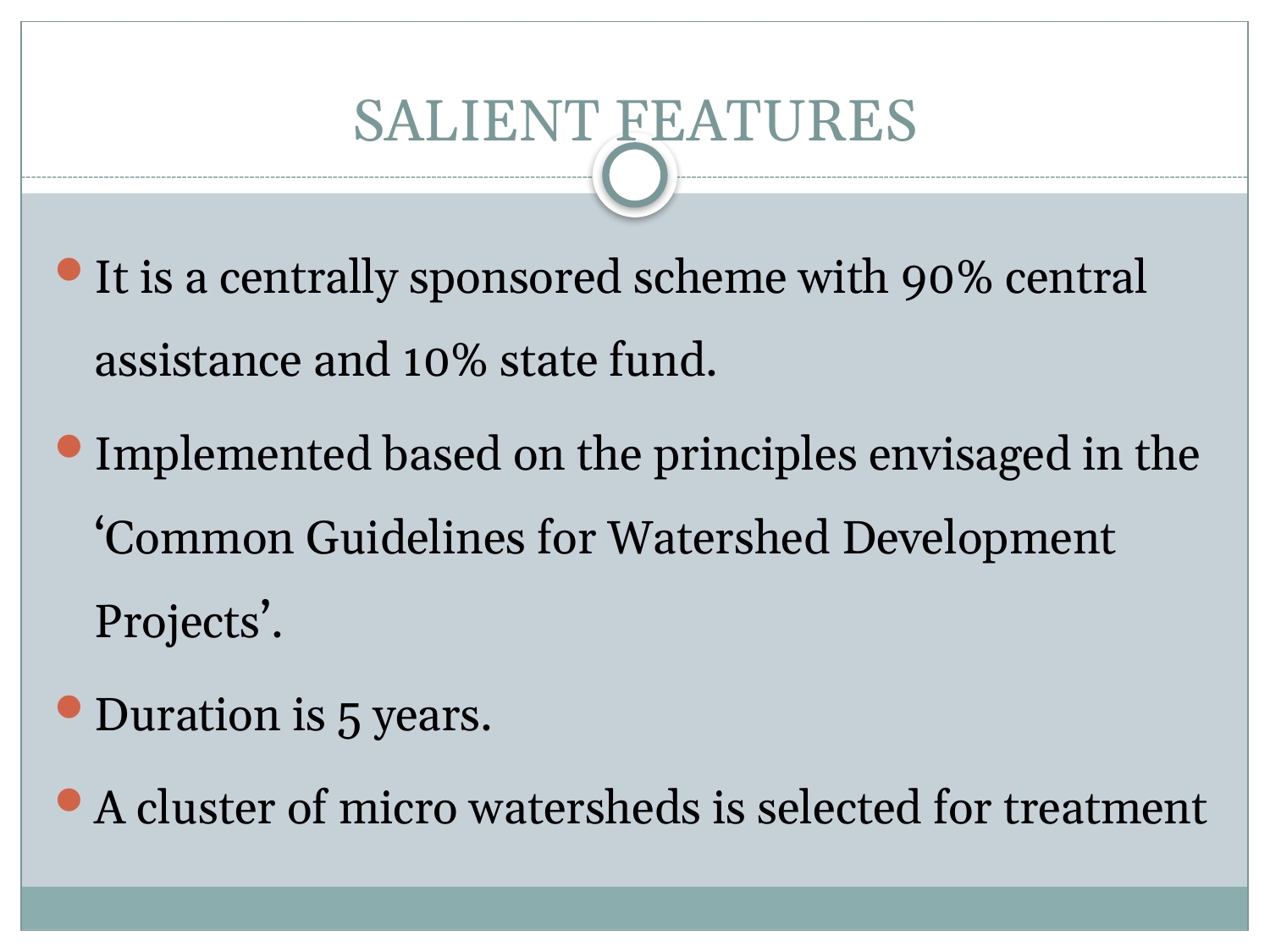

# SALIENT FEATURES
It is a centrally sponsored scheme with 90% central assistance and 10% state fund.
Implemented based on the principles envisaged in the ‘Common Guidelines for Watershed Development Projects’.
Duration is 5 years.
A cluster of micro watersheds is selected for treatment